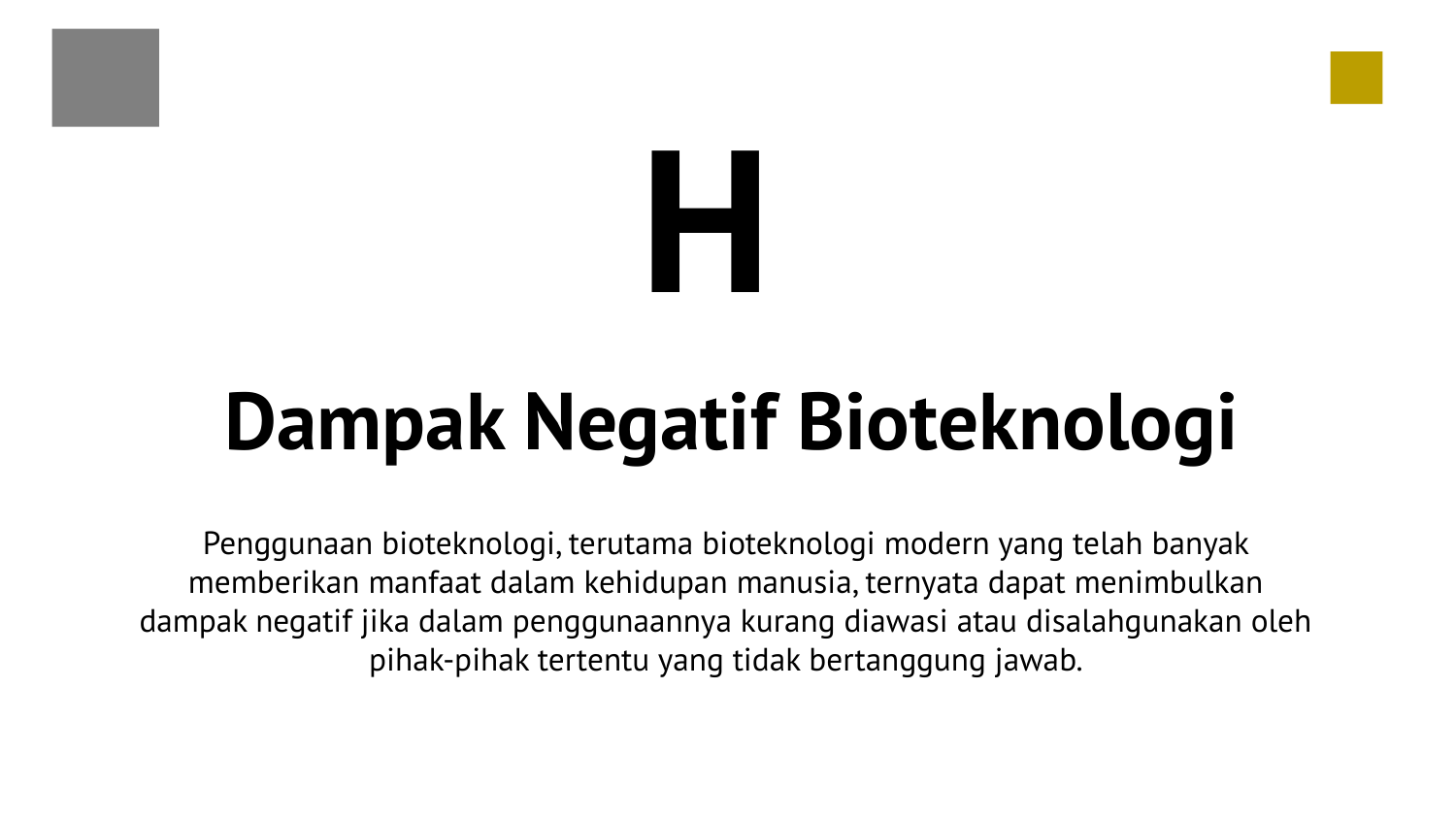

H
# Dampak Negatif Bioteknologi
Penggunaan bioteknologi, terutama bioteknologi modern yang telah banyak memberikan manfaat dalam kehidupan manusia, ternyata dapat menimbulkan dampak negatif jika dalam penggunaannya kurang diawasi atau disalahgunakan oleh pihak-pihak tertentu yang tidak bertanggung jawab.